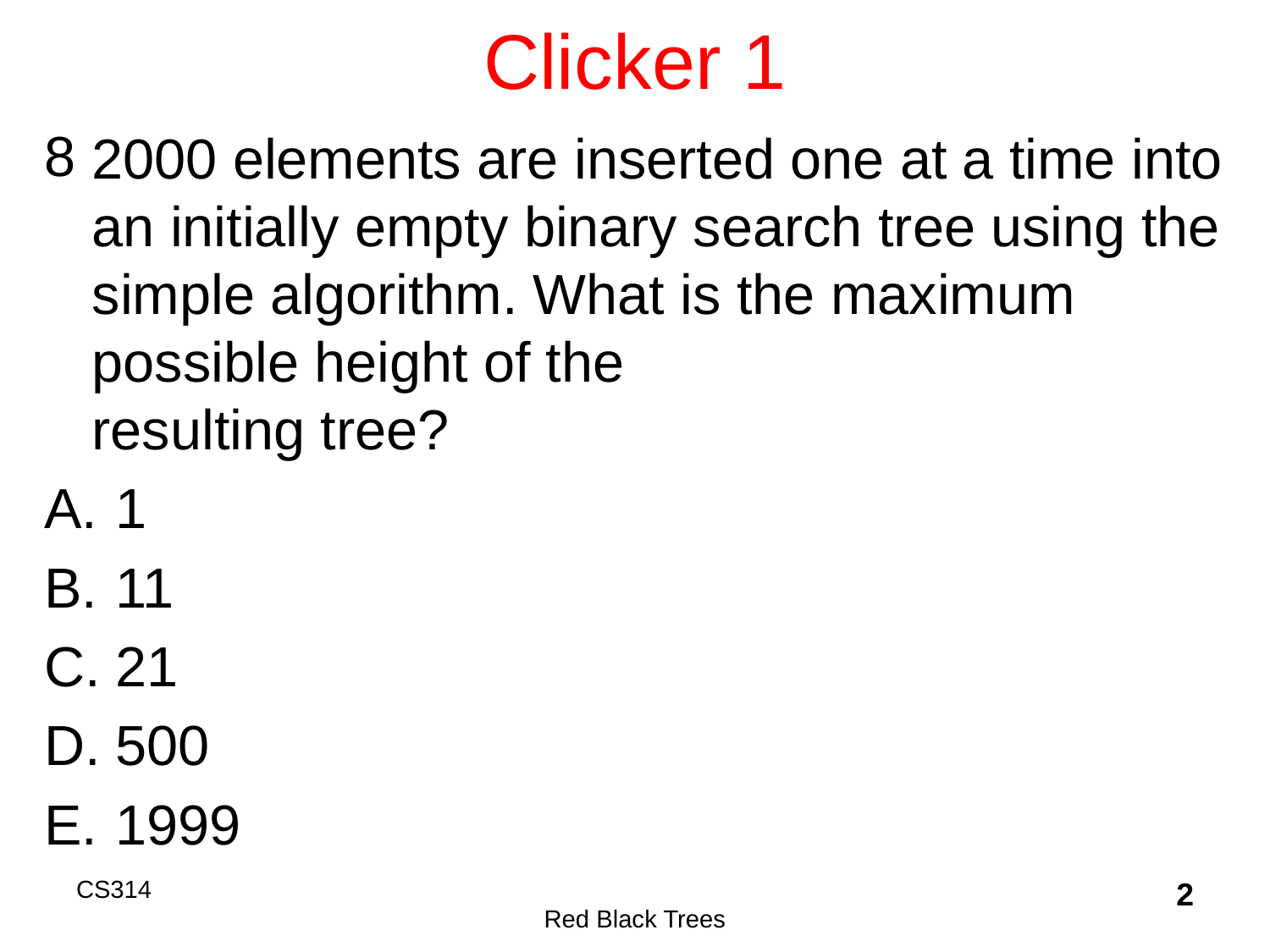

# Clicker 1
2000 elements are inserted one at a time into an initially empty binary search tree using the simple algorithm. What is the maximum possible height of the
resulting tree?
1
11
21
500
1999

CS314

Red Black Trees
2